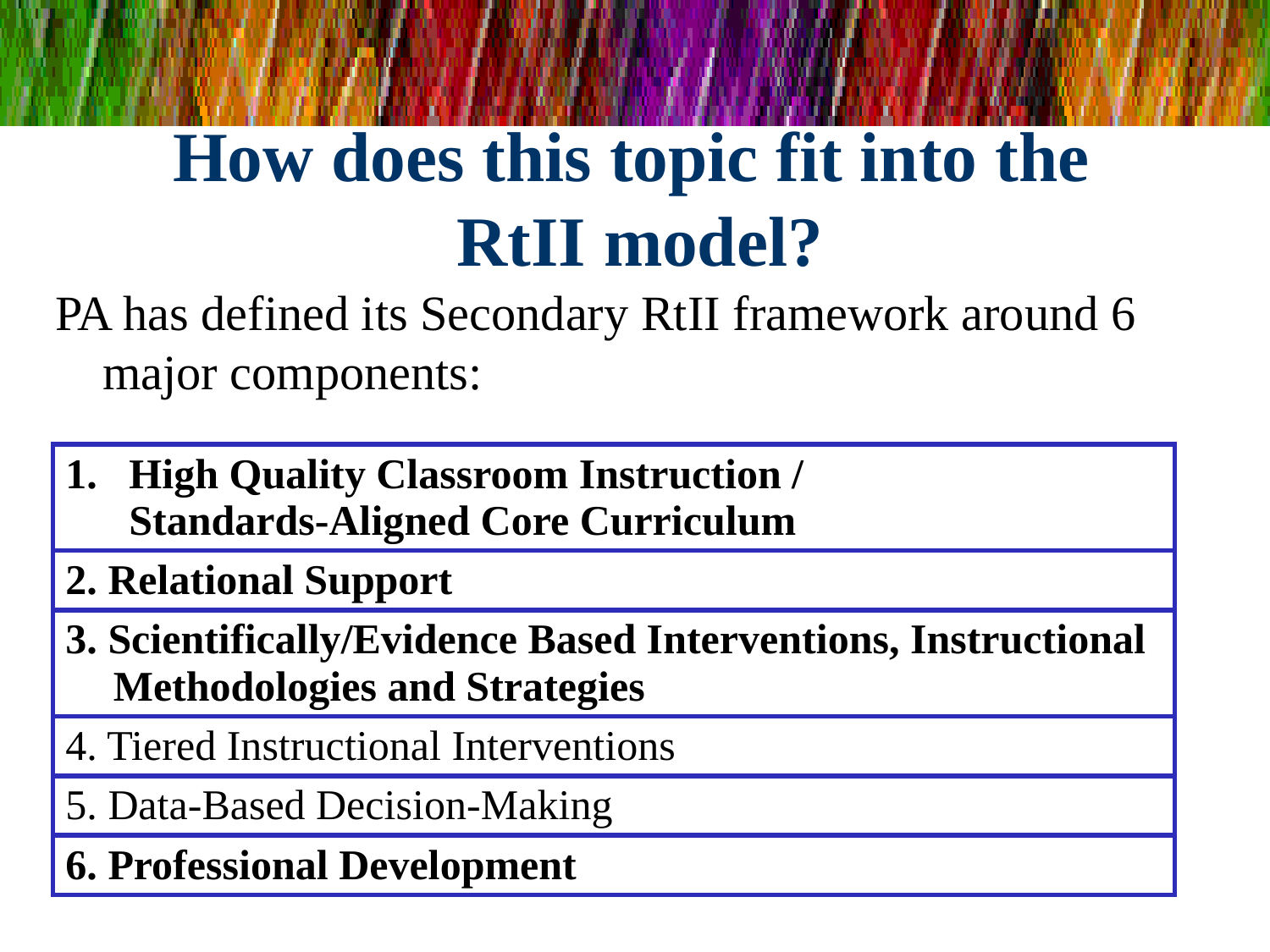

# How does this topic fit into the RtII model?
PA has defined its Secondary RtII framework around 6 major components:
| High Quality Classroom Instruction / Standards-Aligned Core Curriculum |
| --- |
| 2. Relational Support |
| 3. Scientifically/Evidence Based Interventions, Instructional Methodologies and Strategies |
| 4. Tiered Instructional Interventions |
| 5. Data-Based Decision-Making |
| 6. Professional Development |